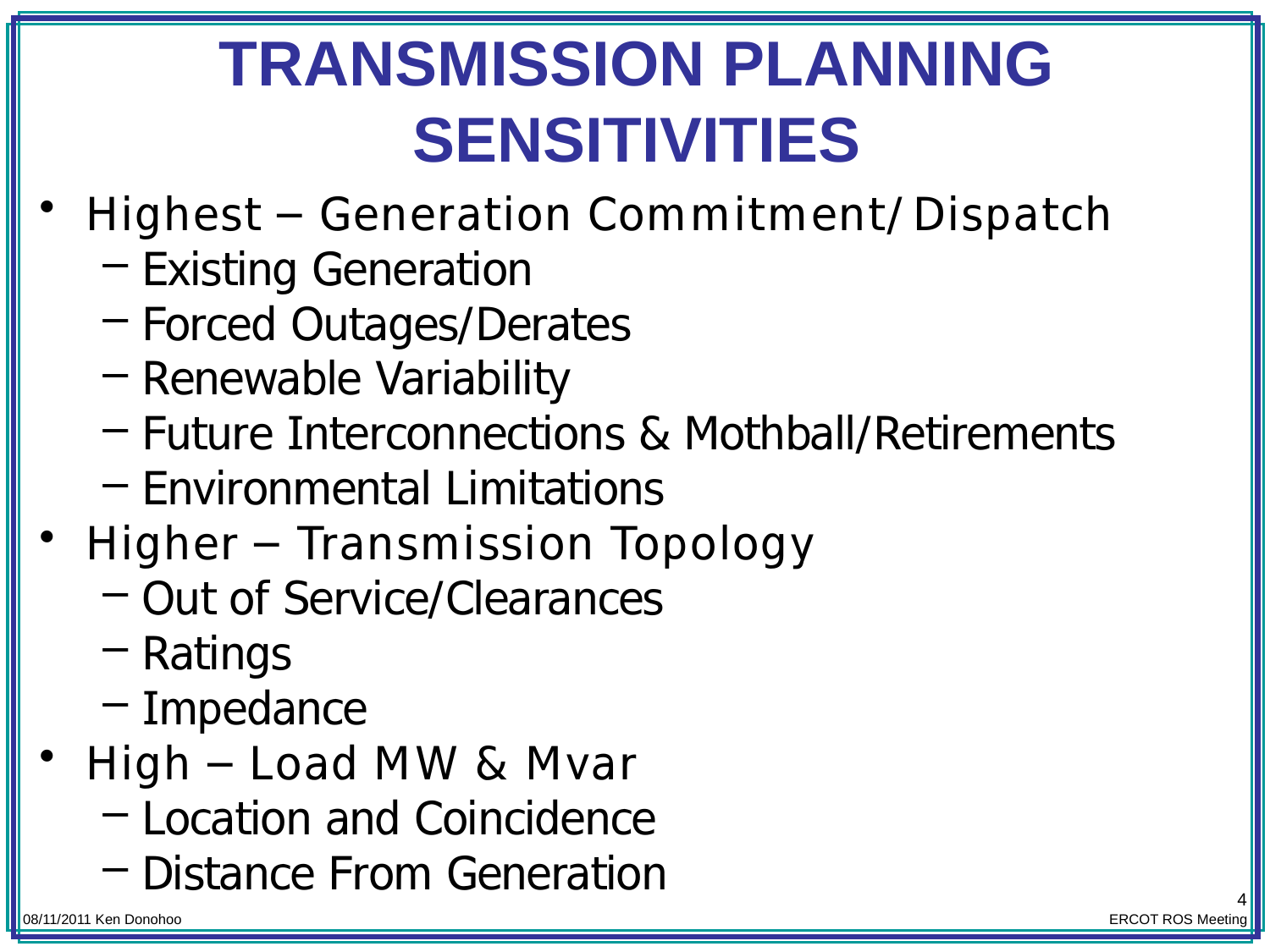

# TRANSMISSION PLANNING SENSITIVITIES
Highest – Generation Commitment/Dispatch
Existing Generation
Forced Outages/Derates
Renewable Variability
Future Interconnections & Mothball/Retirements
Environmental Limitations
Higher – Transmission Topology
Out of Service/Clearances
Ratings
Impedance
High – Load MW & Mvar
Location and Coincidence
Distance From Generation

4
08/11/2011 Ken Donohoo
ERCOT ROS Meeting